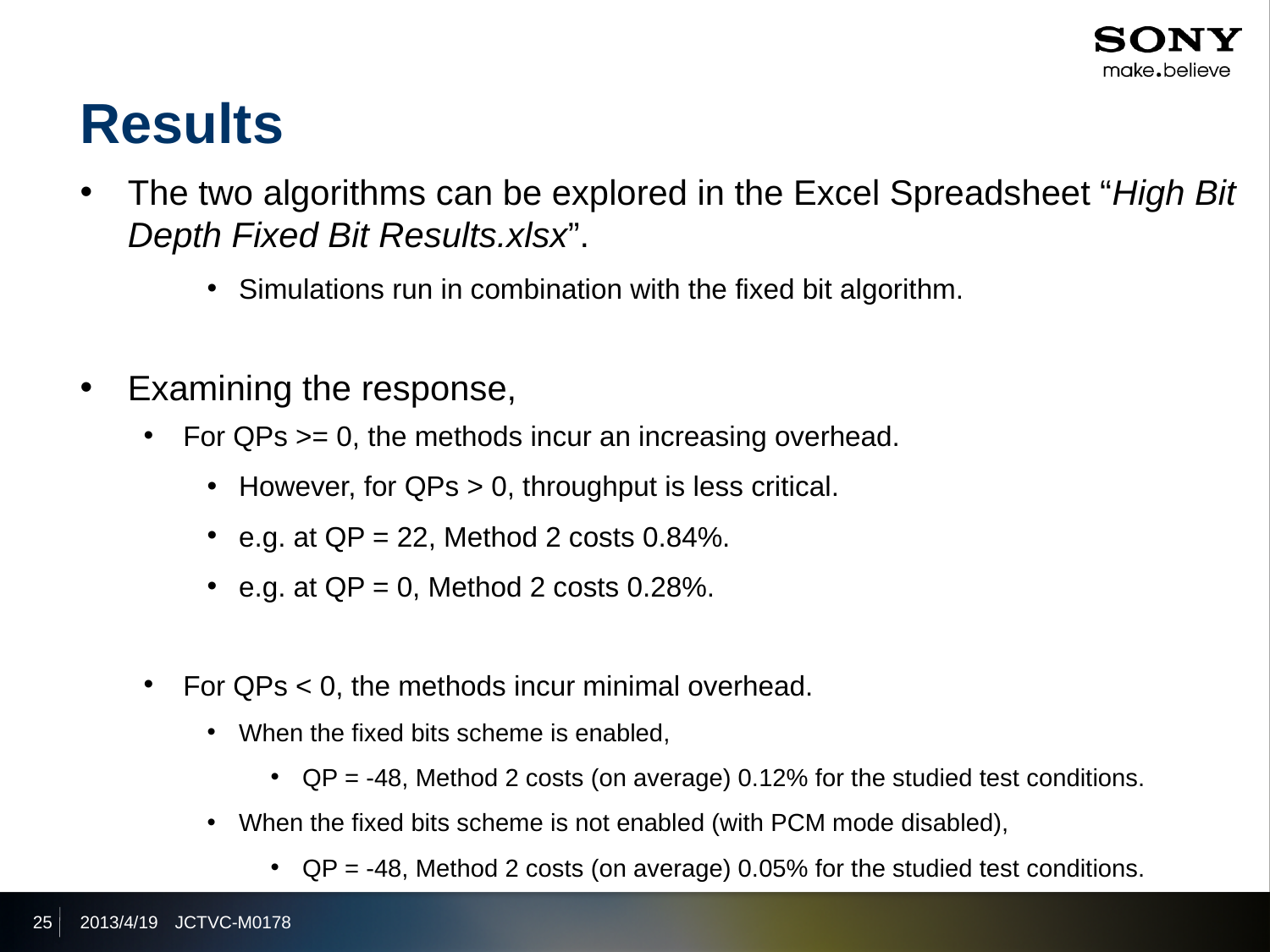

# Results
The two algorithms can be explored in the Excel Spreadsheet “High Bit Depth Fixed Bit Results.xlsx”.
Simulations run in combination with the fixed bit algorithm.

Examining the response,
For QPs >= 0, the methods incur an increasing overhead.
However, for QPs > 0, throughput is less critical.
e.g. at QP = 22, Method 2 costs 0.84%.
e.g. at QP = 0, Method 2 costs 0.28%.

For QPs < 0, the methods incur minimal overhead.
When the fixed bits scheme is enabled,
QP = -48, Method 2 costs (on average) 0.12% for the studied test conditions.
When the fixed bits scheme is not enabled (with PCM mode disabled),
QP = -48, Method 2 costs (on average) 0.05% for the studied test conditions.
25
2013/4/19
JCTVC-M0178